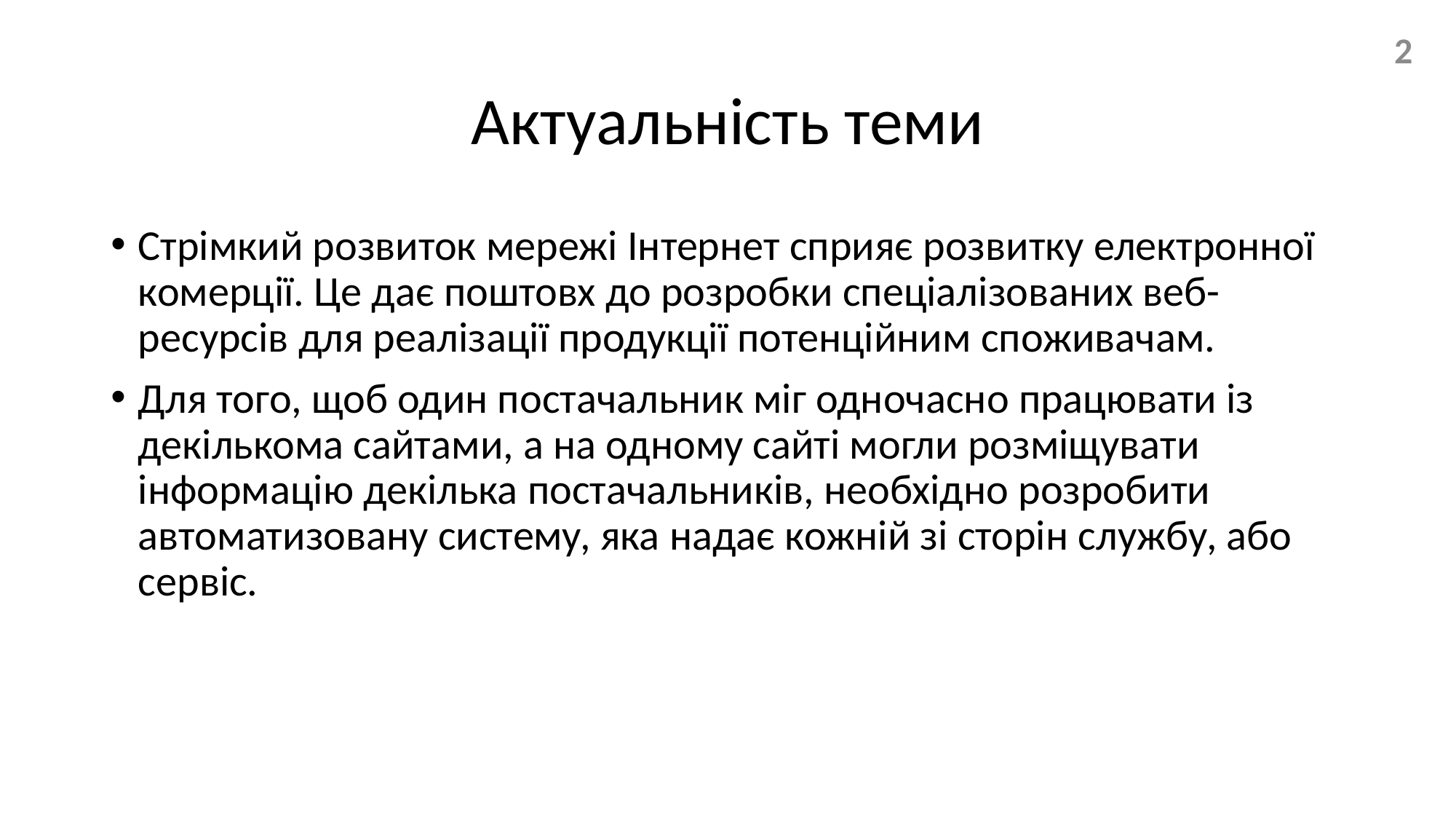

2
# Актуальність теми
Стрімкий розвиток мережі Інтернет сприяє розвитку електронної комерції. Це дає поштовх до розробки спеціалізованих веб-ресурсів для реалізації продукції потенційним споживачам.
Для того, щоб один постачальник міг одночасно працювати із декількома сайтами, а на одному сайті могли розміщувати інформацію декілька постачальників, необхідно розробити автоматизовану систему, яка надає кожній зі сторін службу, або сервіс.